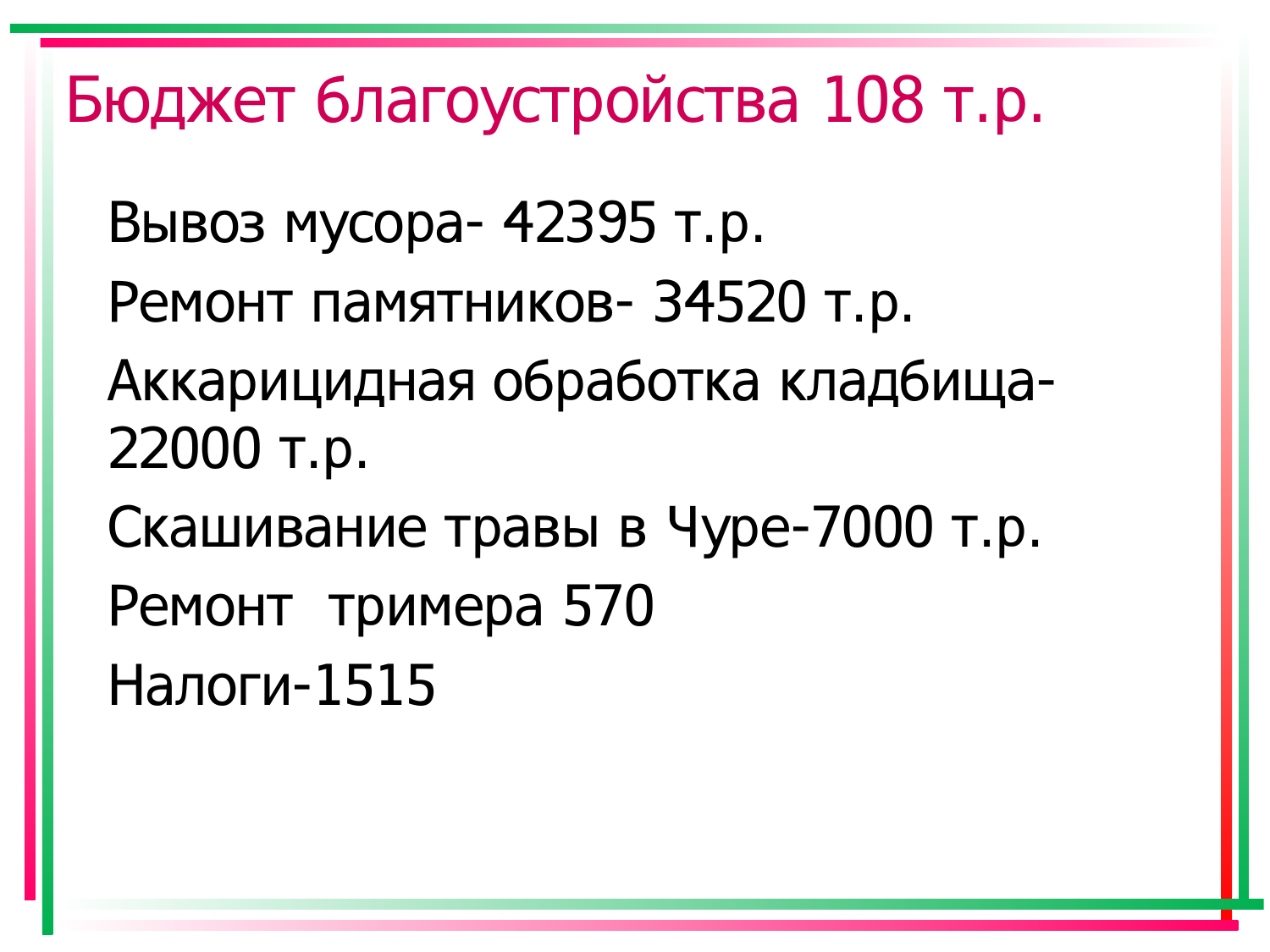

# Бюджет благоустройства 108 т.р.
Вывоз мусора- 42395 т.р.
Ремонт памятников- 34520 т.р.
Аккарицидная обработка кладбища-22000 т.р.
Скашивание травы в Чуре-7000 т.р.
Ремонт  тримера 570
Налоги-1515